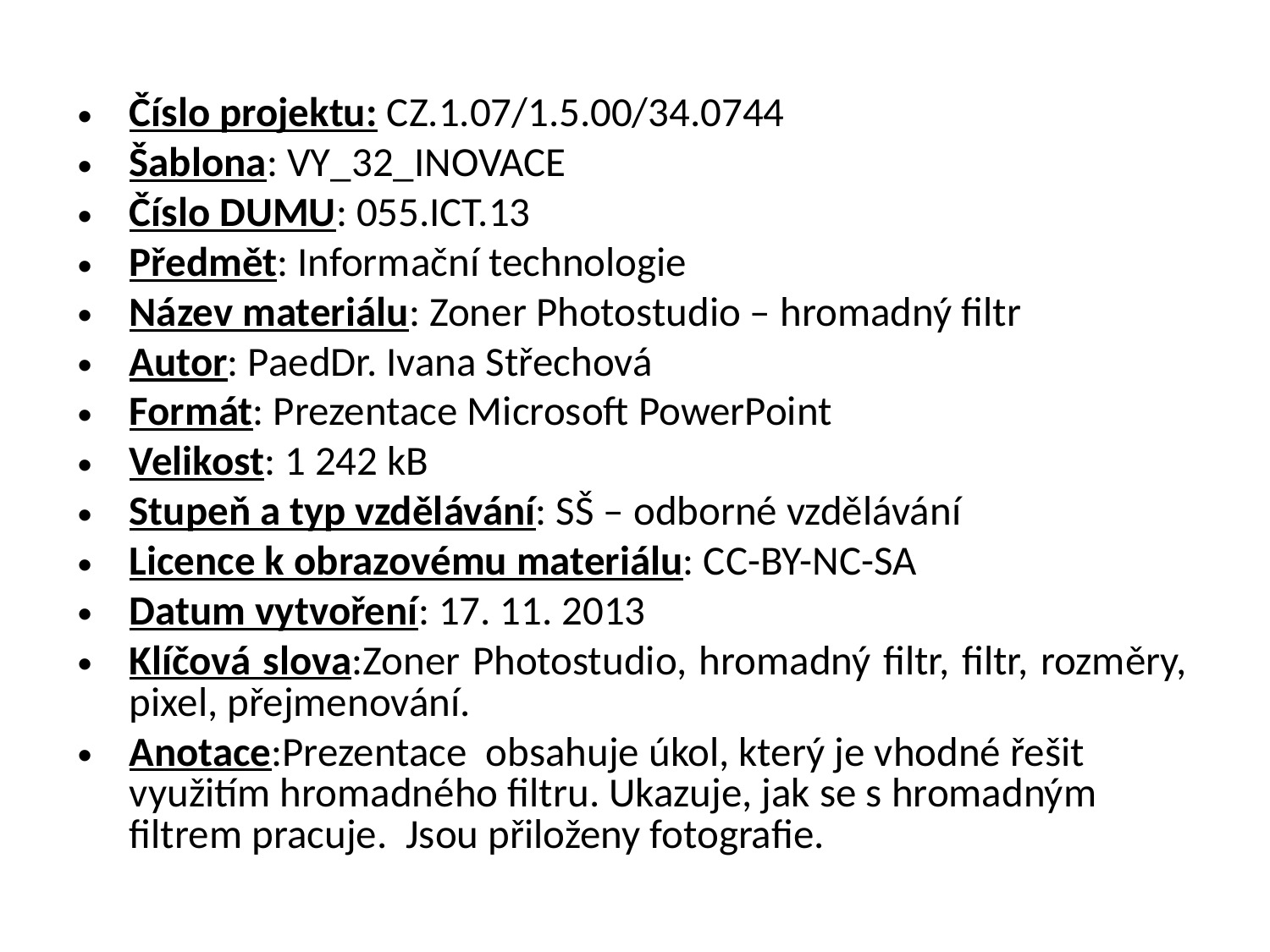

Číslo projektu: CZ.1.07/1.5.00/34.0744
Šablona: VY_32_INOVACE
Číslo DUMU: 055.ICT.13
Předmět: Informační technologie
Název materiálu: Zoner Photostudio – hromadný filtr
Autor: PaedDr. Ivana Střechová
Formát: Prezentace Microsoft PowerPoint
Velikost: 1 242 kB
Stupeň a typ vzdělávání: SŠ – odborné vzdělávání
Licence k obrazovému materiálu: CC-BY-NC-SA
Datum vytvoření: 17. 11. 2013
Klíčová slova:Zoner Photostudio, hromadný filtr, filtr, rozměry, pixel, přejmenování.
Anotace:Prezentace  obsahuje úkol, který je vhodné řešit využitím hromadného filtru. Ukazuje, jak se s hromadným filtrem pracuje.  Jsou přiloženy fotografie.